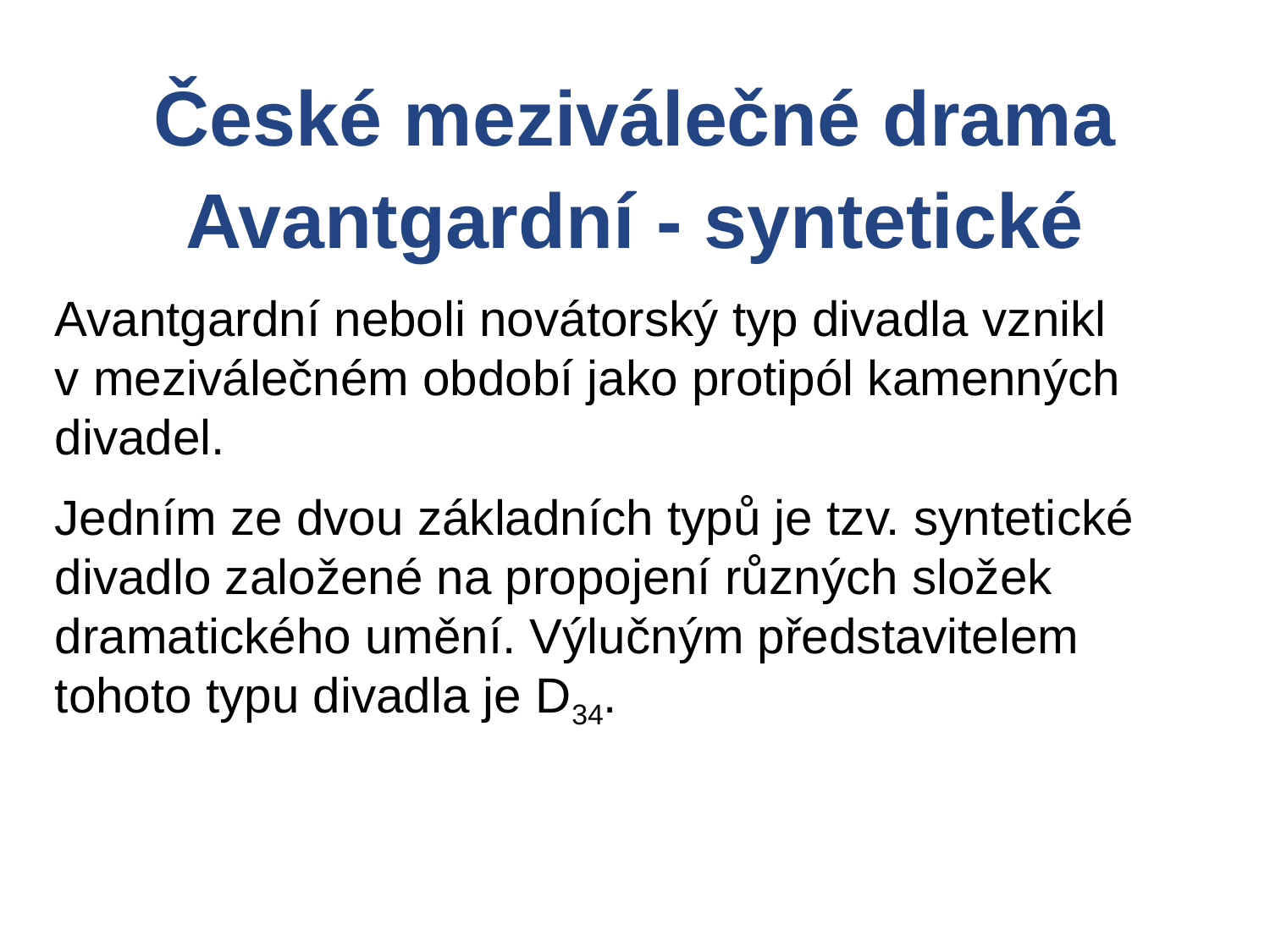

České meziválečné drama
Avantgardní - syntetické
Avantgardní neboli novátorský typ divadla vznikl
v meziválečném období jako protipól kamenných divadel.
Jedním ze dvou základních typů je tzv. syntetické divadlo založené na propojení různých složek dramatického umění. Výlučným představitelem tohoto typu divadla je D34.